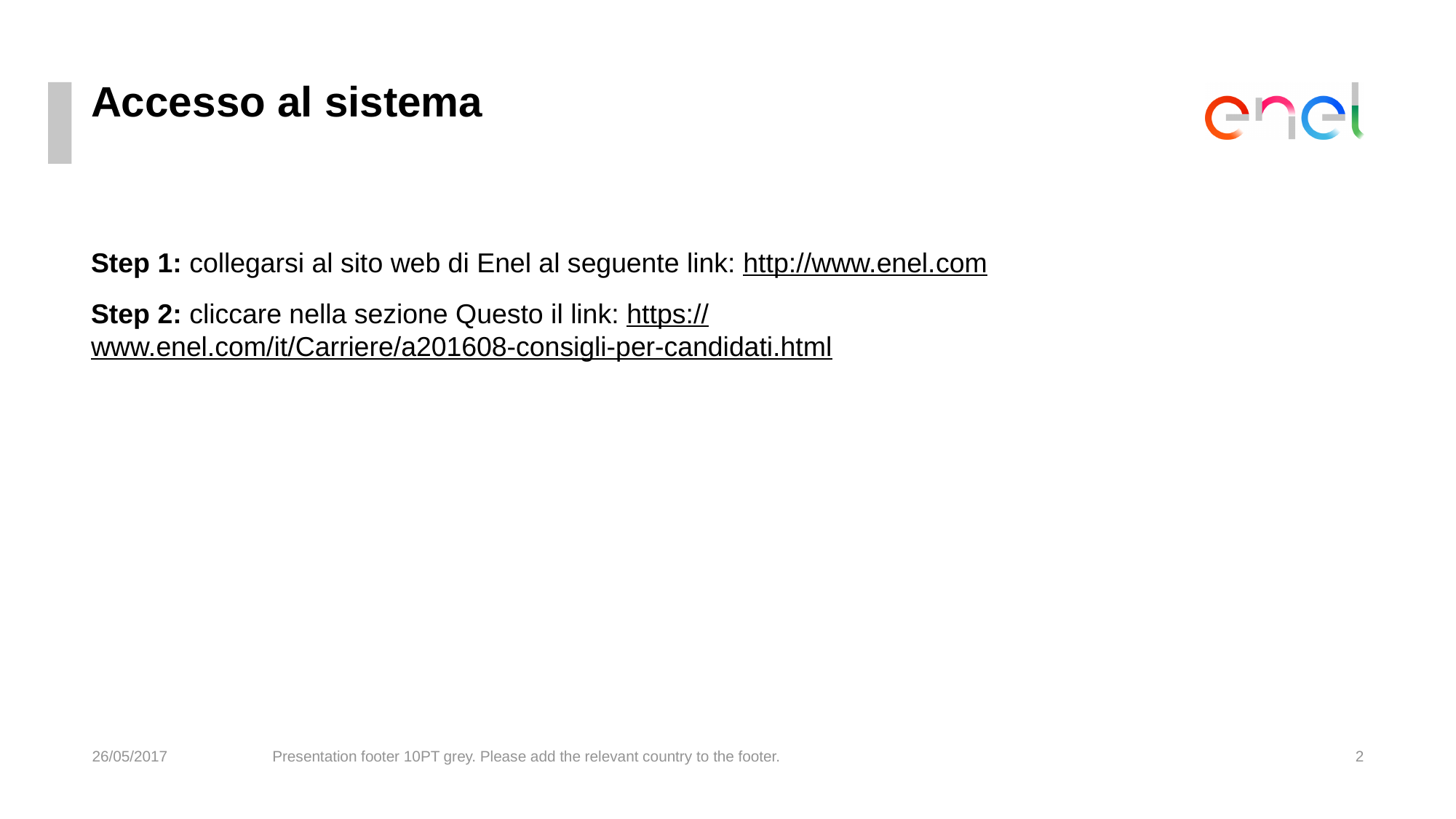

# Accesso al sistema
Step 1: collegarsi al sito web di Enel al seguente link: http://www.enel.com
Step 2: cliccare nella sezione Questo il link: https://www.enel.com/it/Carriere/a201608-consigli-per-candidati.html

26/05/2017
Presentation footer 10PT grey. Please add the relevant country to the footer.
2